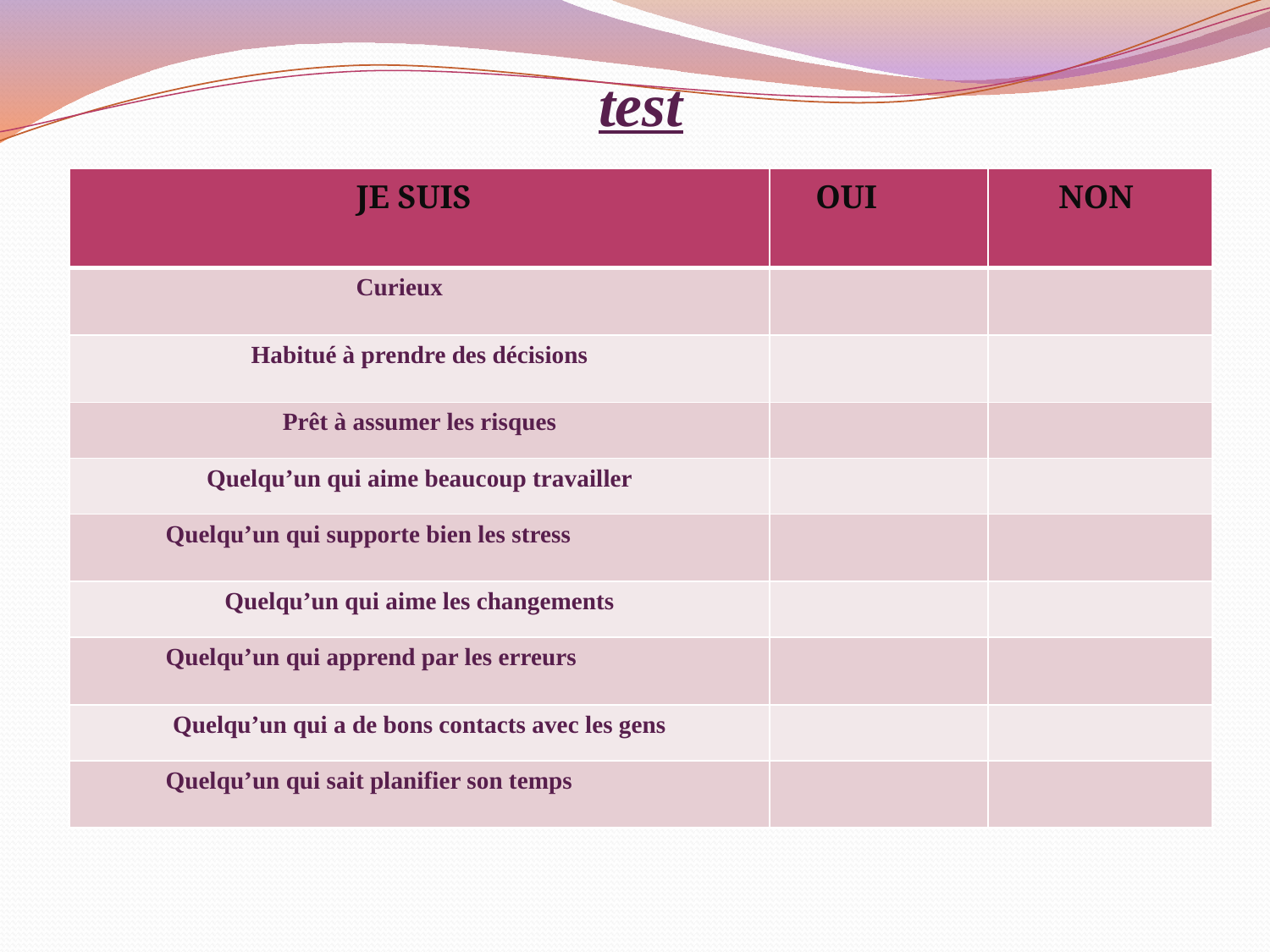

# test
| JE SUIS | OUI | NON |
| --- | --- | --- |
| Curieux |  |  |
| Habitué à prendre des décisions |  |  |
| Prêt à assumer les risques |  |  |
| Quelqu’un qui aime beaucoup travailler |  |  |
| Quelqu’un qui supporte bien les stress |  |  |
| Quelqu’un qui aime les changements |  |  |
| Quelqu’un qui apprend par les erreurs |  |  |
| Quelqu’un qui a de bons contacts avec les gens |  |  |
| Quelqu’un qui sait planifier son temps |  |  |